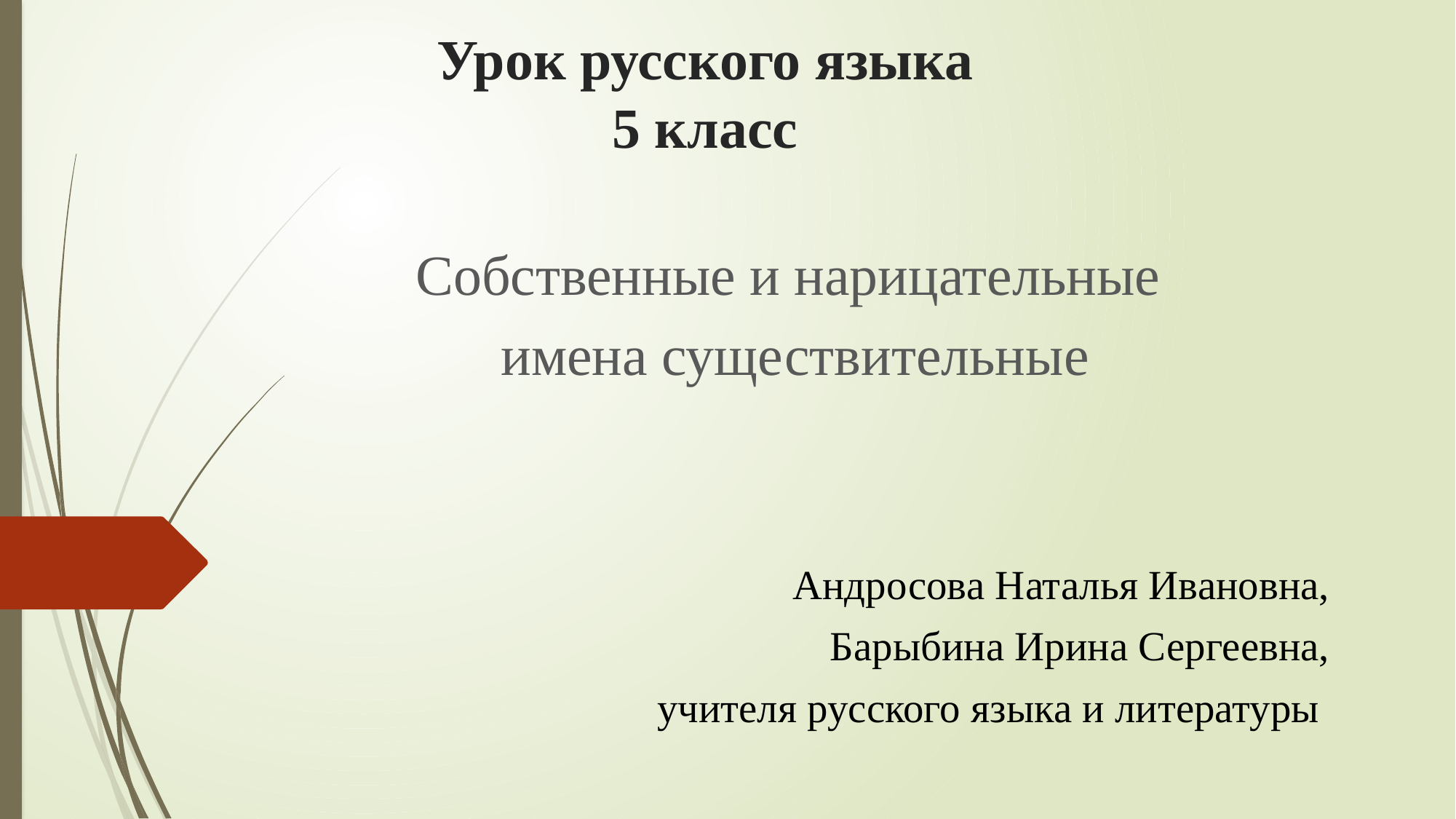

# Урок русского языка 5 класс
Собственные и нарицательные
имена существительные

Андросова Наталья Ивановна,
Барыбина Ирина Сергеевна,
учителя русского языка и литературы